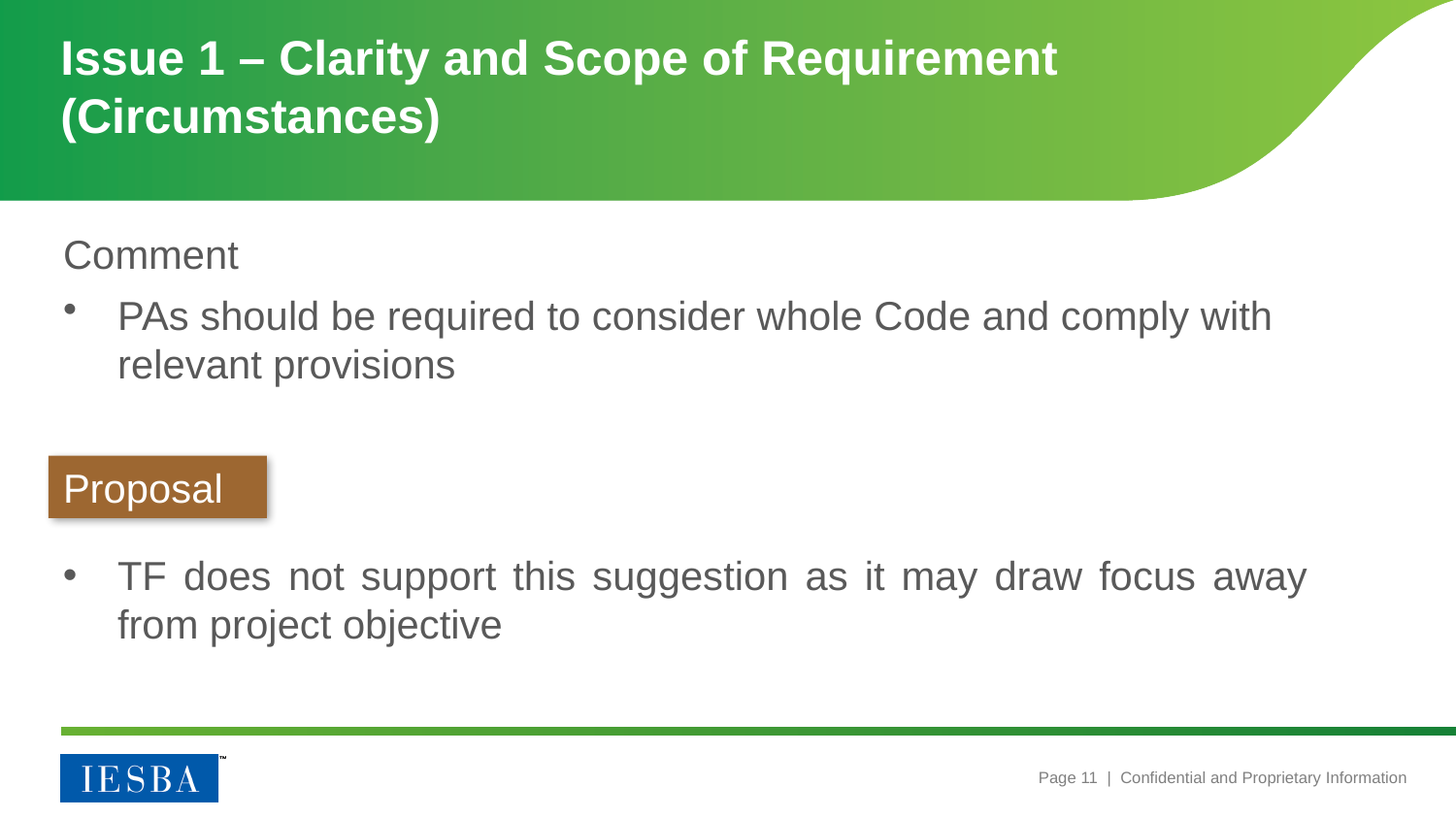

# Issue 1 – Clarity and Scope of Requirement (Circumstances)
Comment
PAs should be required to consider whole Code and comply with relevant provisions
Proposal
TF does not support this suggestion as it may draw focus away from project objective